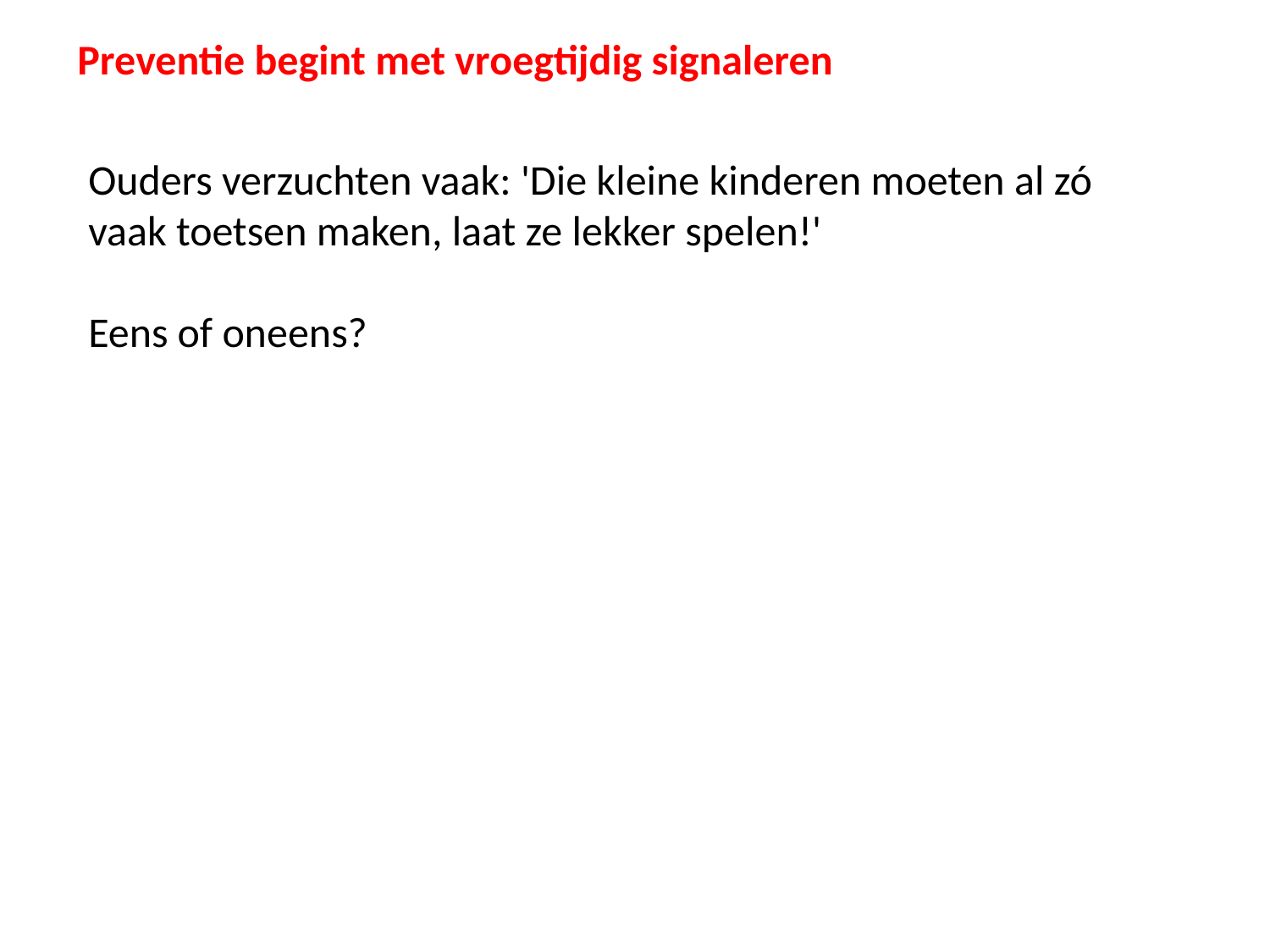

Preventie begint met vroegtijdig signaleren
Ouders verzuchten vaak: 'Die kleine kinderen moeten al zó vaak toetsen maken, laat ze lekker spelen!'

Eens of oneens?